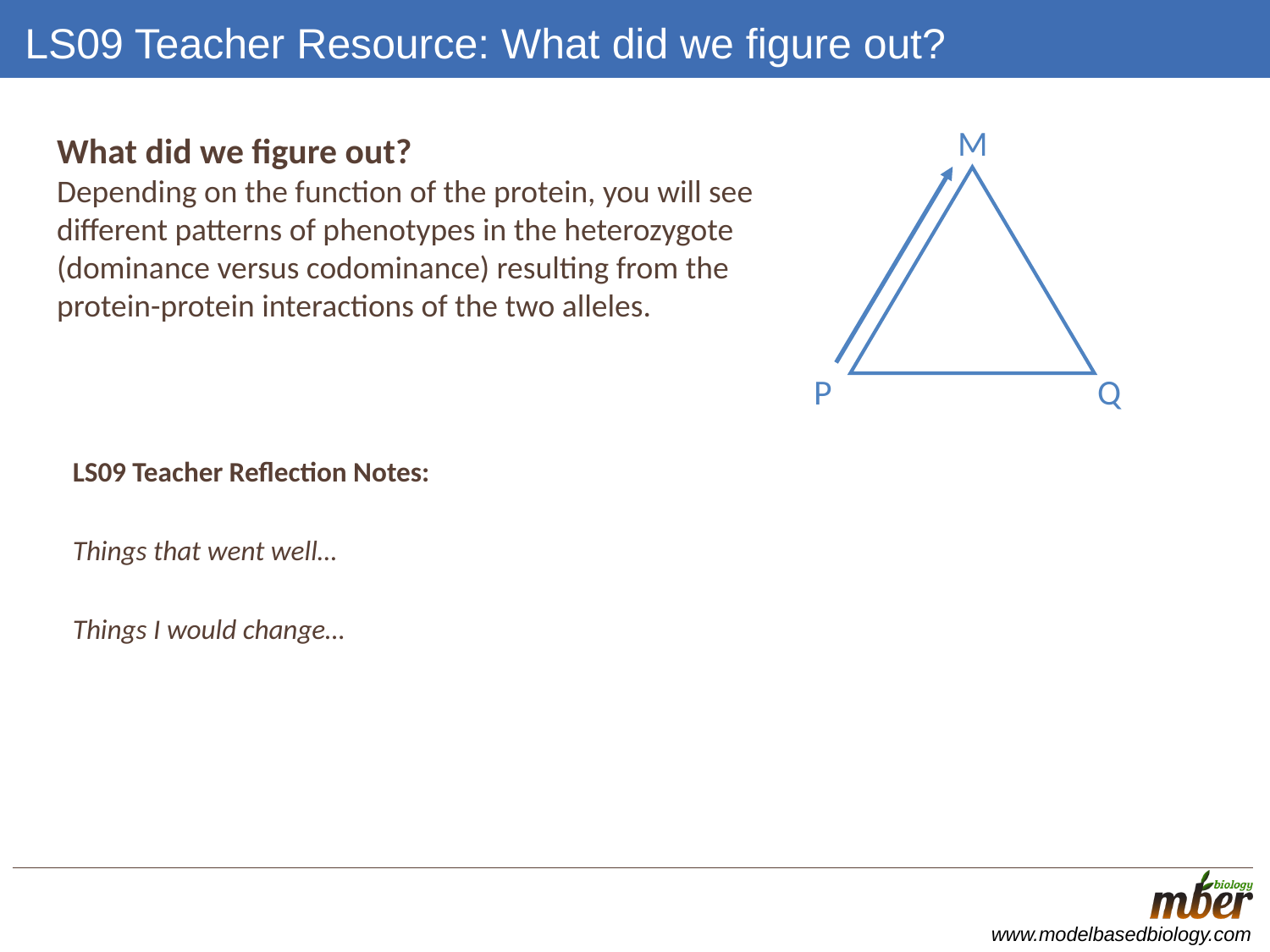

# LS09 Teacher Resource: What did we figure out?
M

Q
P
What did we figure out?
Depending on the function of the protein, you will see different patterns of phenotypes in the heterozygote (dominance versus codominance) resulting from the protein-protein interactions of the two alleles.

LS09 Teacher Reflection Notes:

Things that went well…

Things I would change…